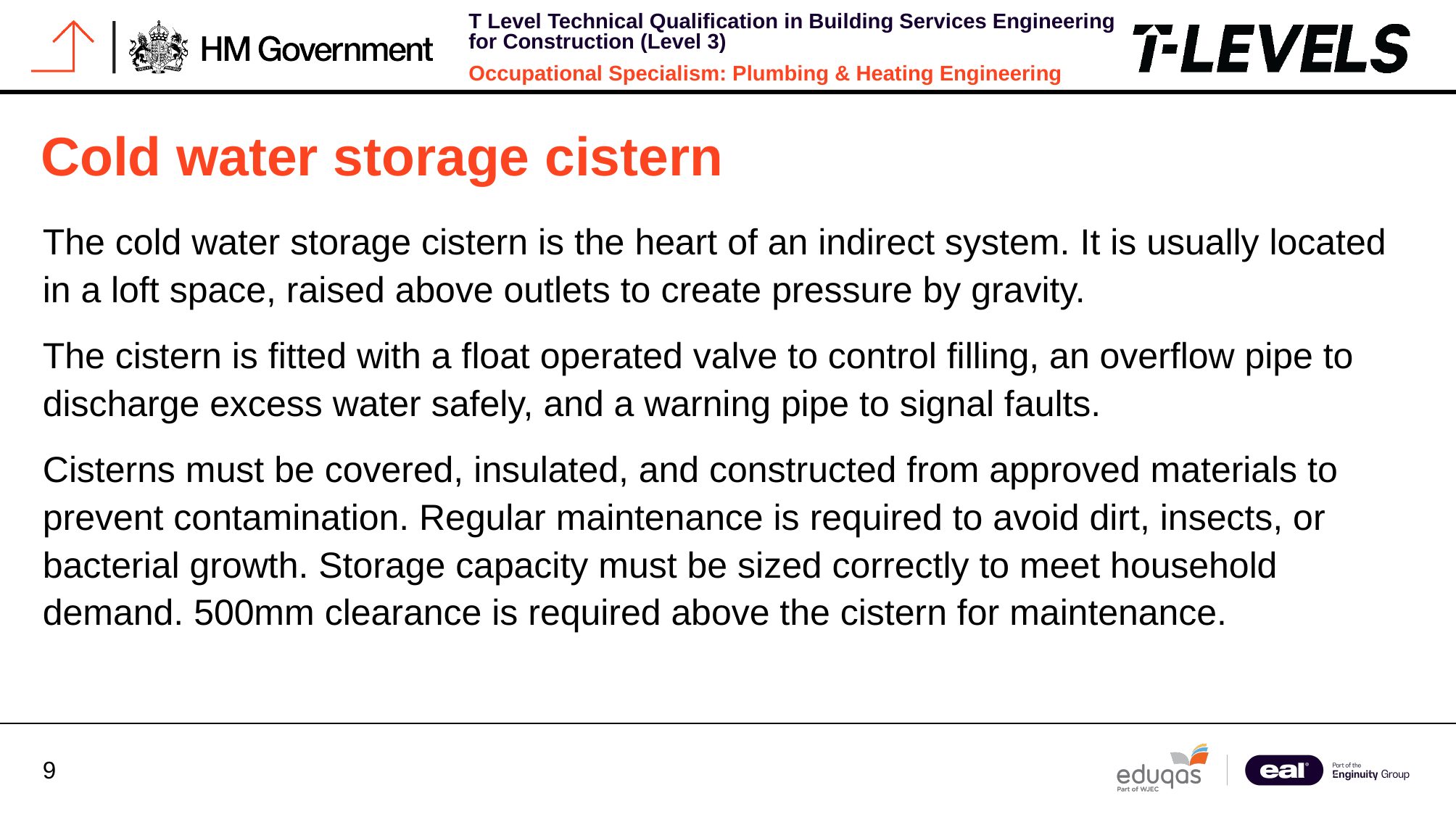

# Cold water storage cistern
The cold water storage cistern is the heart of an indirect system. It is usually located in a loft space, raised above outlets to create pressure by gravity.
The cistern is fitted with a float operated valve to control filling, an overflow pipe to discharge excess water safely, and a warning pipe to signal faults.
Cisterns must be covered, insulated, and constructed from approved materials to prevent contamination. Regular maintenance is required to avoid dirt, insects, or bacterial growth. Storage capacity must be sized correctly to meet household demand. 500mm clearance is required above the cistern for maintenance.